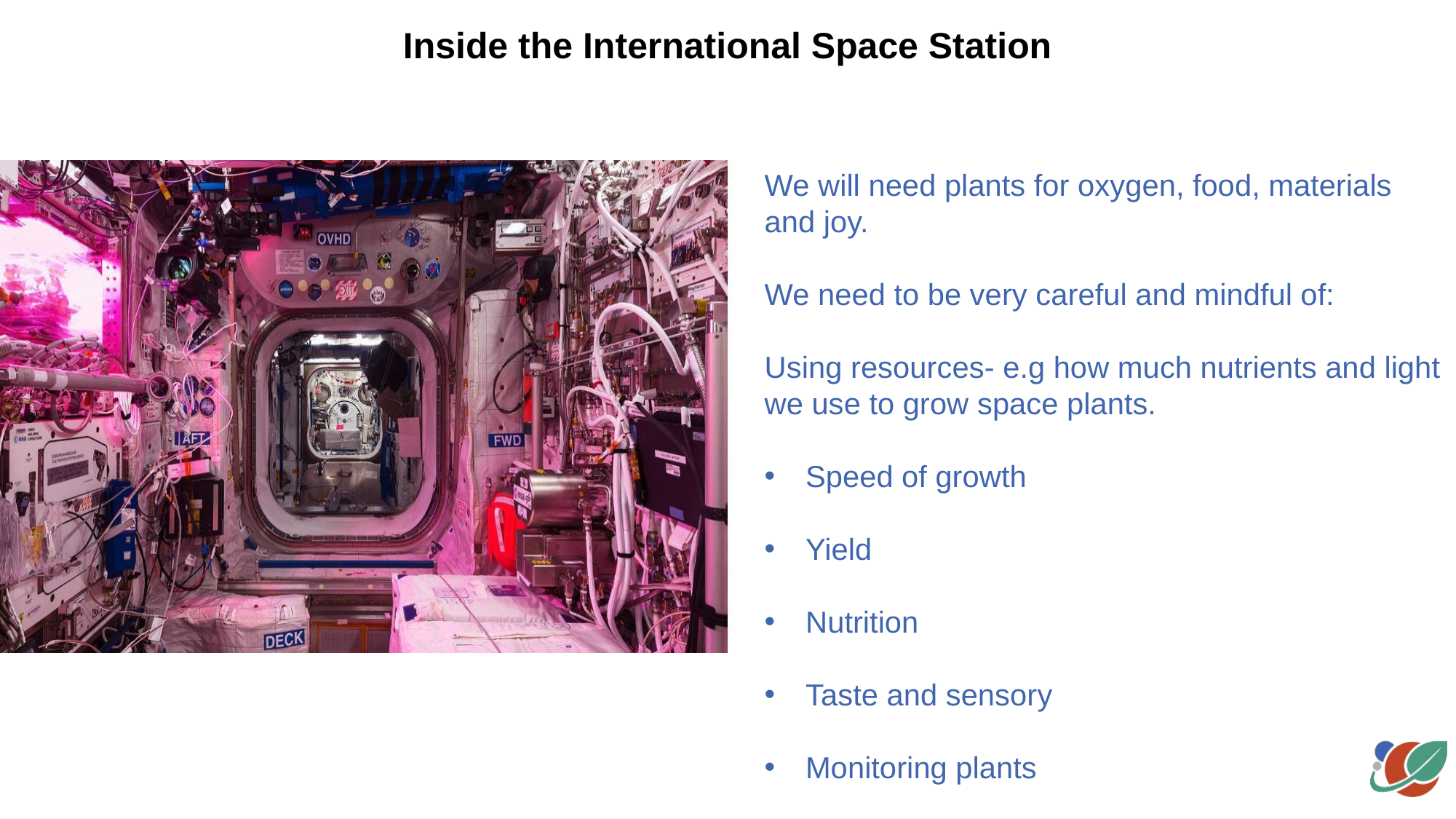

Inside the International Space Station

We will need plants for oxygen, food, materials and joy.

We need to be very careful and mindful of:

Using resources- e.g how much nutrients and light we use to grow space plants.

Speed of growth

Yield

Nutrition

Taste and sensory

Monitoring plants